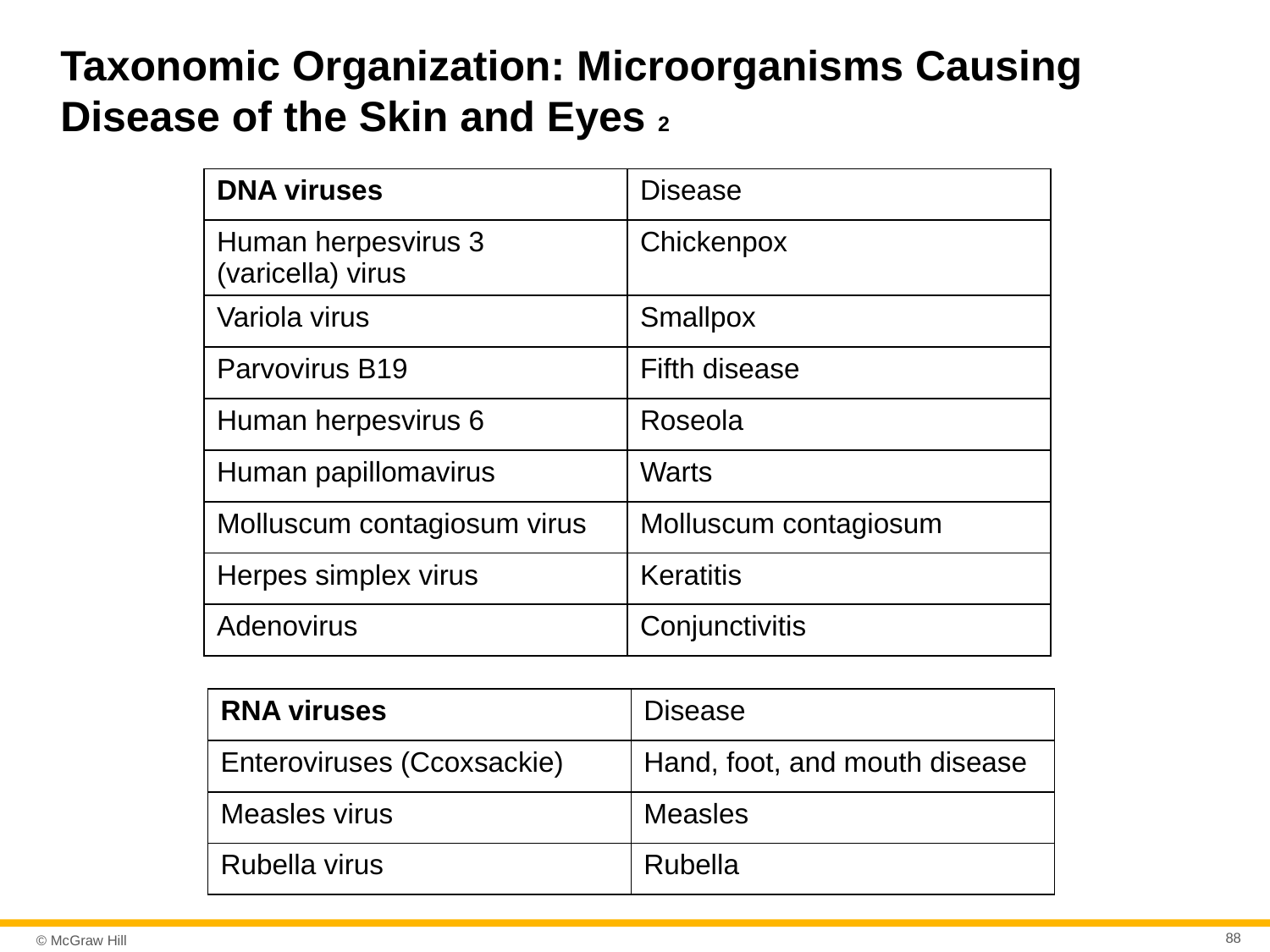

# Taxonomic Organization: Microorganisms Causing Disease of the Skin and Eyes 2
| DNA viruses | Disease |
| --- | --- |
| Human herpesvirus 3 (varicella) virus | Chickenpox |
| Variola virus | Smallpox |
| Parvovirus B19 | Fifth disease |
| Human herpesvirus 6 | Roseola |
| Human papillomavirus | Warts |
| Molluscum contagiosum virus | Molluscum contagiosum |
| Herpes simplex virus | Keratitis |
| Adenovirus | Conjunctivitis |
| RNA viruses | Disease |
| --- | --- |
| Enteroviruses (Ccoxsackie) | Hand, foot, and mouth disease |
| Measles virus | Measles |
| Rubella virus | Rubella |